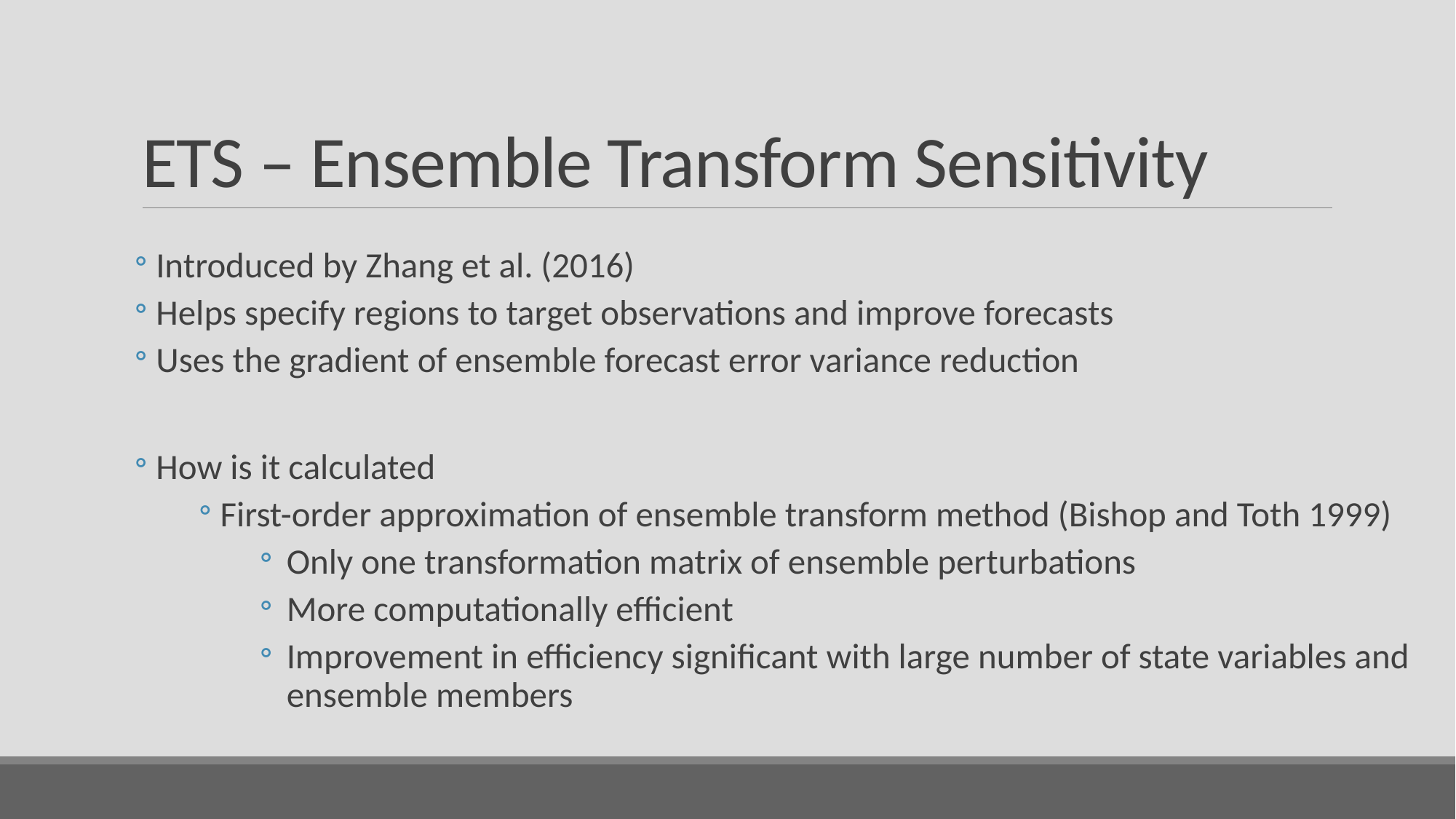

# ETS – Ensemble Transform Sensitivity
Introduced by Zhang et al. (2016)
Helps specify regions to target observations and improve forecasts
Uses the gradient of ensemble forecast error variance reduction

How is it calculated
First-order approximation of ensemble transform method (Bishop and Toth 1999)
Only one transformation matrix of ensemble perturbations
More computationally efficient
Improvement in efficiency significant with large number of state variables and ensemble members